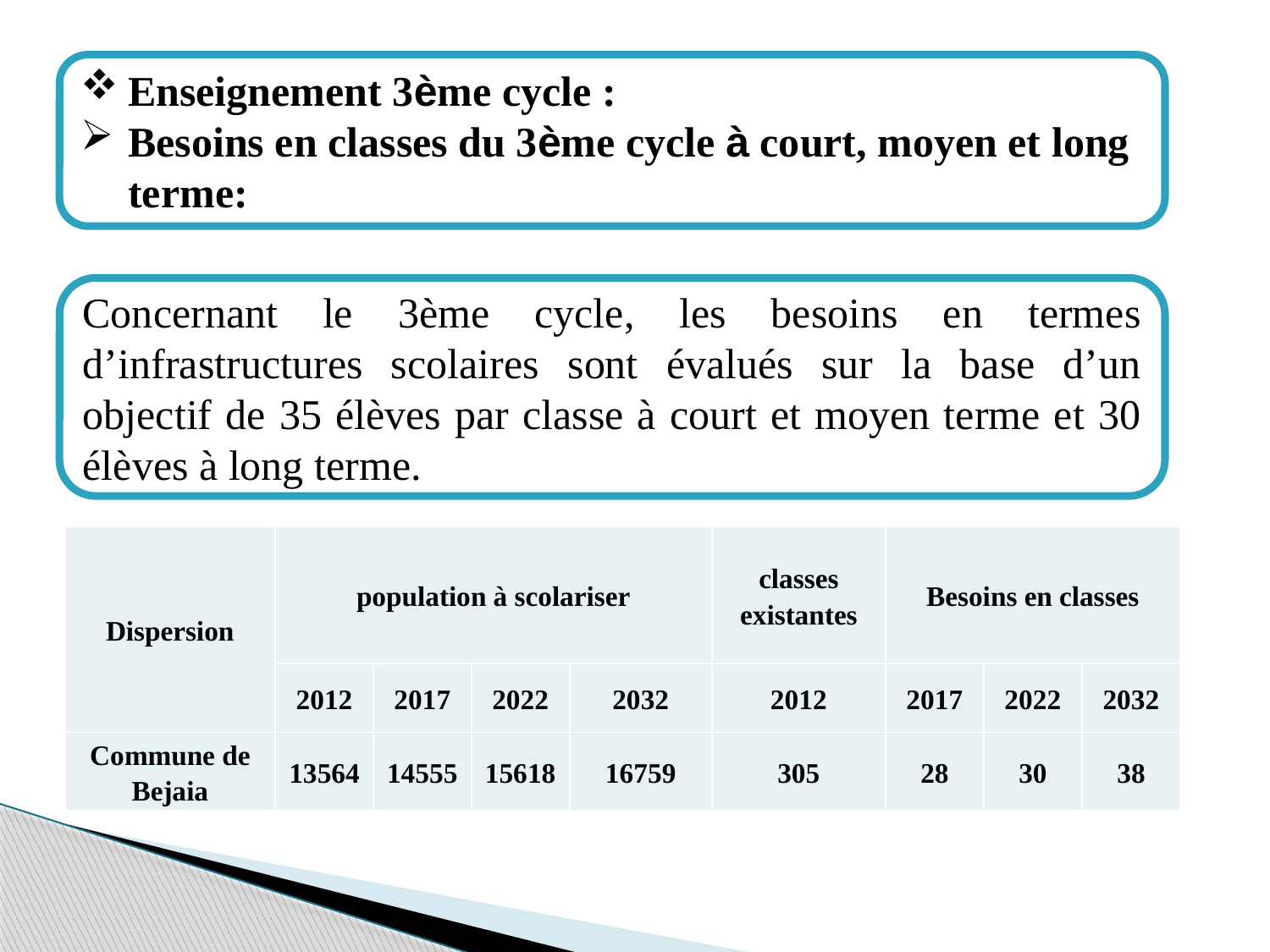

Enseignement 3ème cycle :
Besoins en classes du 3ème cycle à court, moyen et long terme:
Concernant le 3ème cycle, les besoins en termes d’infrastructures scolaires sont évalués sur la base d’un objectif de 35 élèves par classe à court et moyen terme et 30 élèves à long terme.
| Dispersion | population à scolariser |  |  |  | classes existantes | Besoins en classes |  |  |
| --- | --- | --- | --- | --- | --- | --- | --- | --- |
|  | 2012 | 2017 | 2022 | 2032 | 2012 | 2017 | 2022 | 2032 |
| Commune de Bejaia | 13564 | 14555 | 15618 | 16759 | 305 | 28 | 30 | 38 |